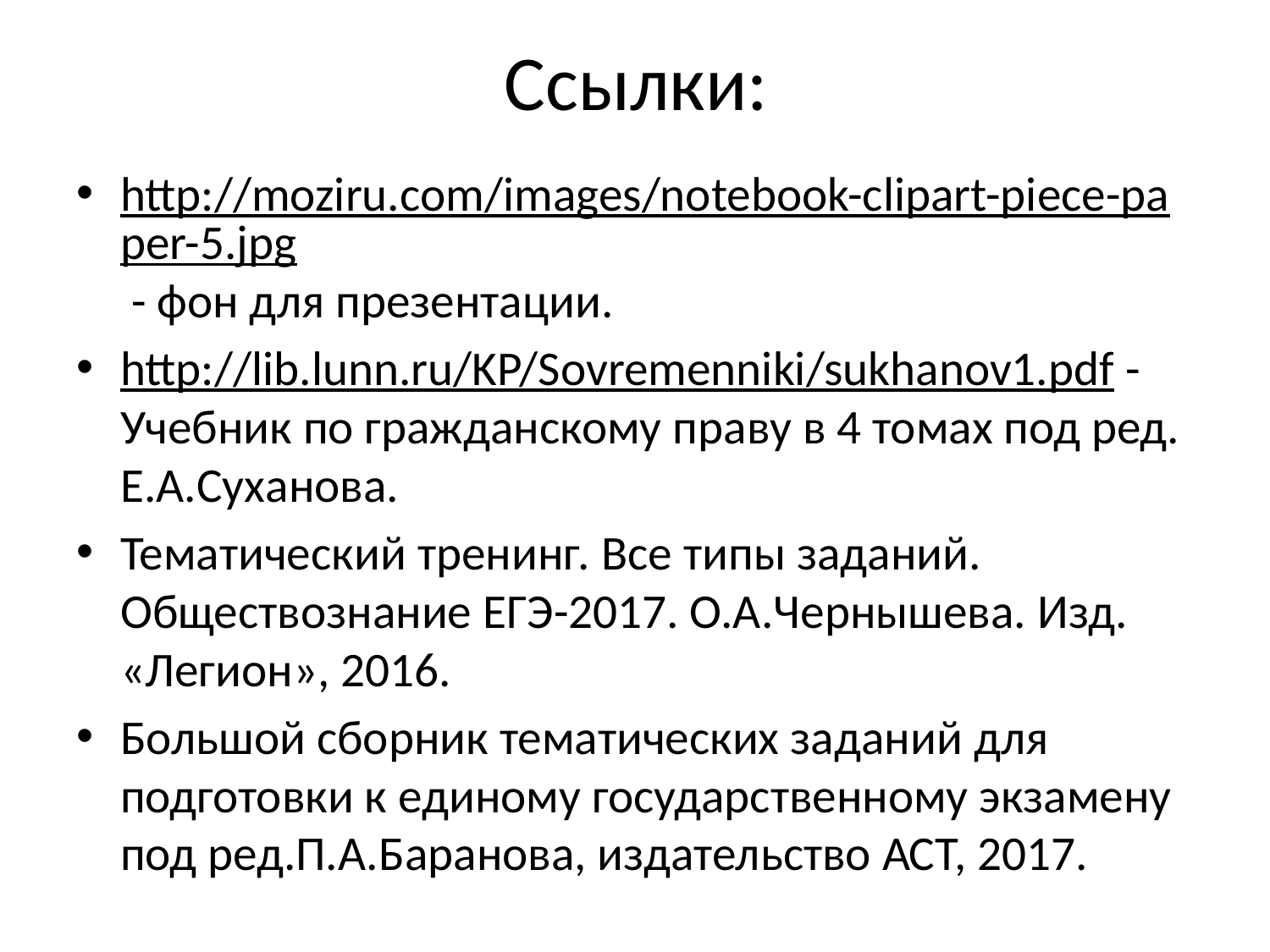

# Ссылки:
http://moziru.com/images/notebook-clipart-piece-paper-5.jpg - фон для презентации.
http://lib.lunn.ru/KP/Sovremenniki/sukhanov1.pdf - Учебник по гражданскому праву в 4 томах под ред. Е.А.Суханова.
Тематический тренинг. Все типы заданий. Обществознание ЕГЭ-2017. О.А.Чернышева. Изд. «Легион», 2016.
Большой сборник тематических заданий для подготовки к единому государственному экзамену под ред.П.А.Баранова, издательство АСТ, 2017.